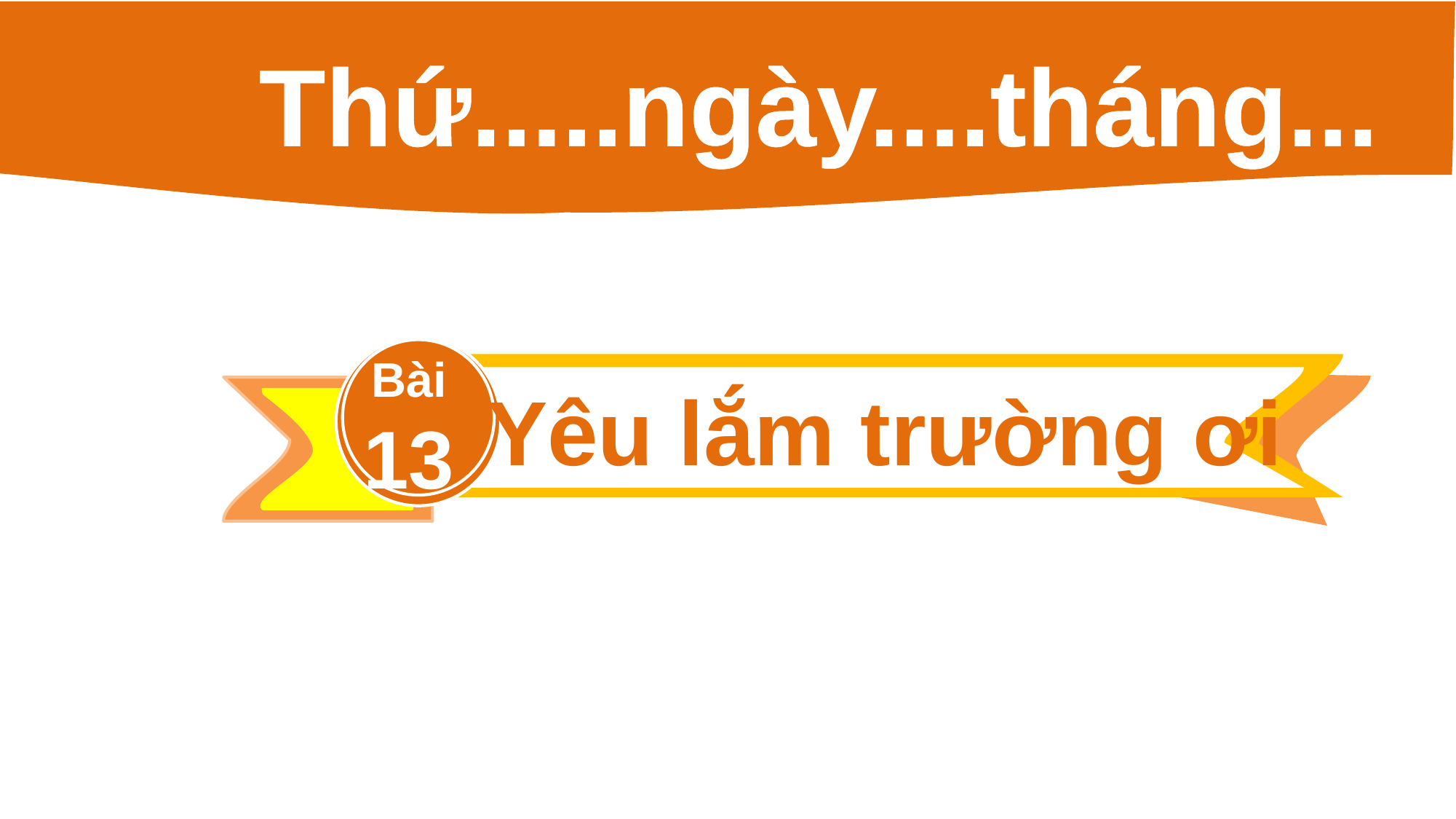

Thứ.....ngày....tháng......

Bài
13

Yêu lắm trường ơi